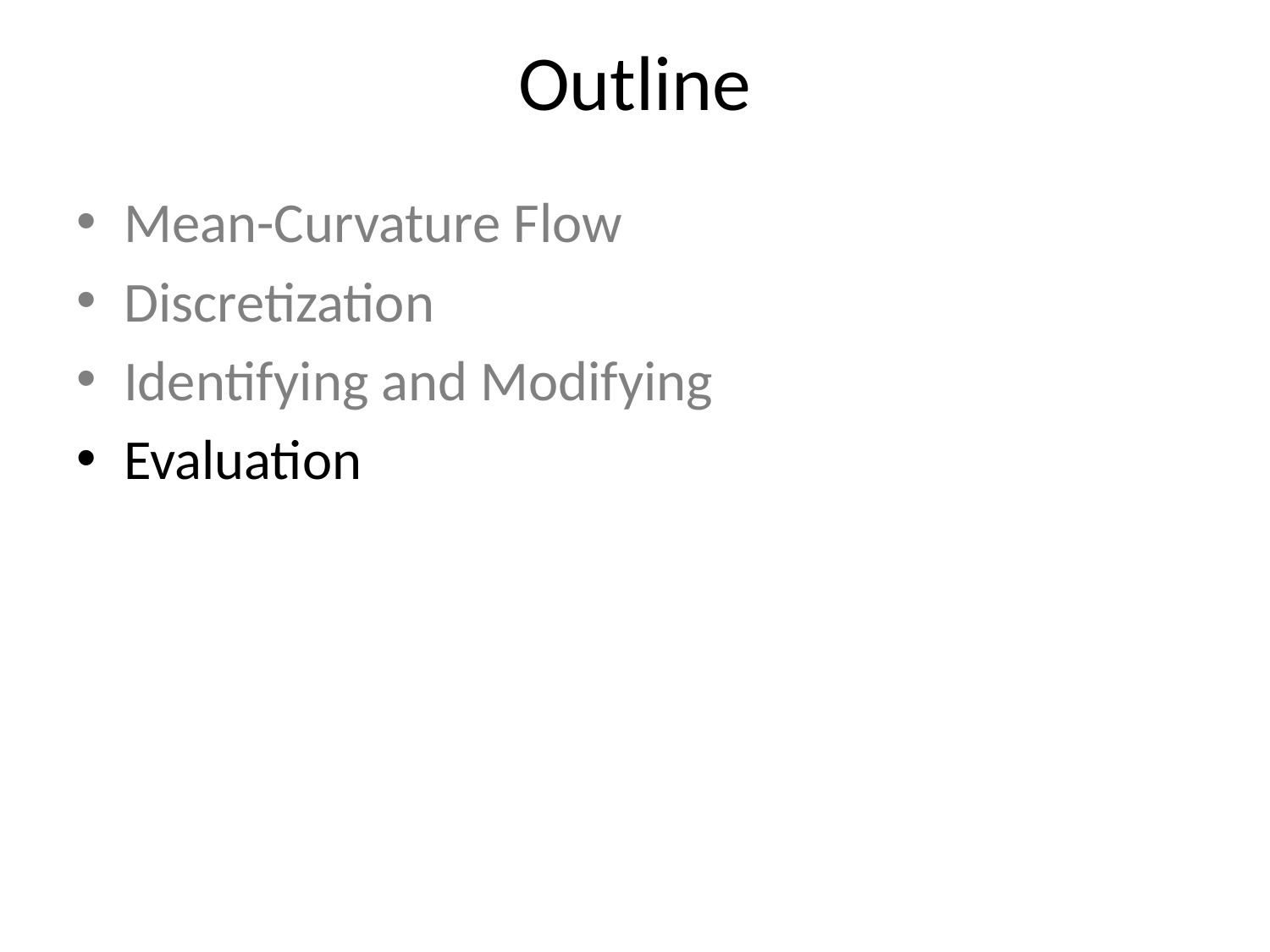

# Outline
Mean-Curvature Flow
Discretization
Identifying and Modifying
Evaluation